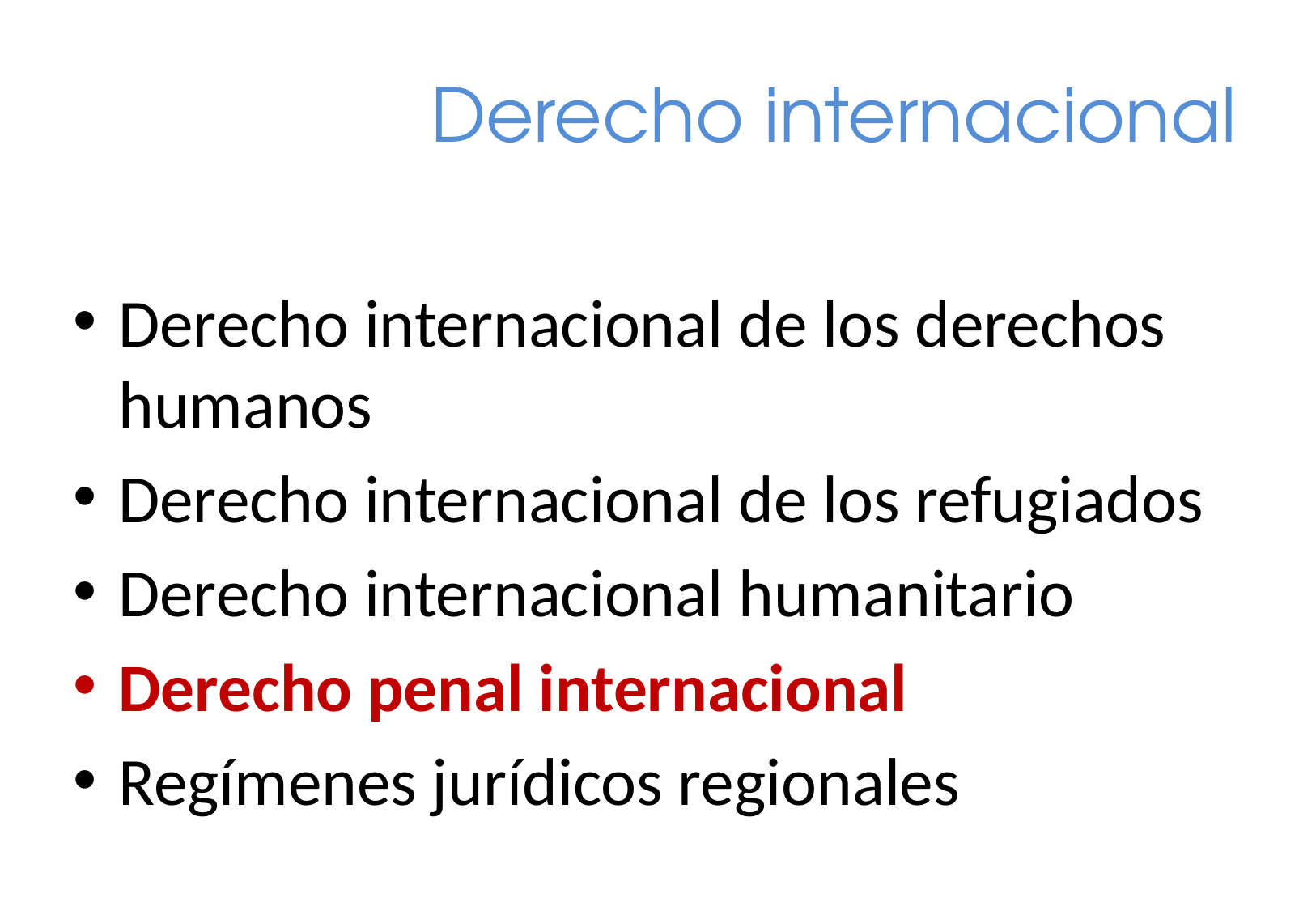

# Derecho internacional
Derecho internacional de los derechos humanos
Derecho internacional de los refugiados
Derecho internacional humanitario
Derecho penal internacional
Regímenes jurídicos regionales